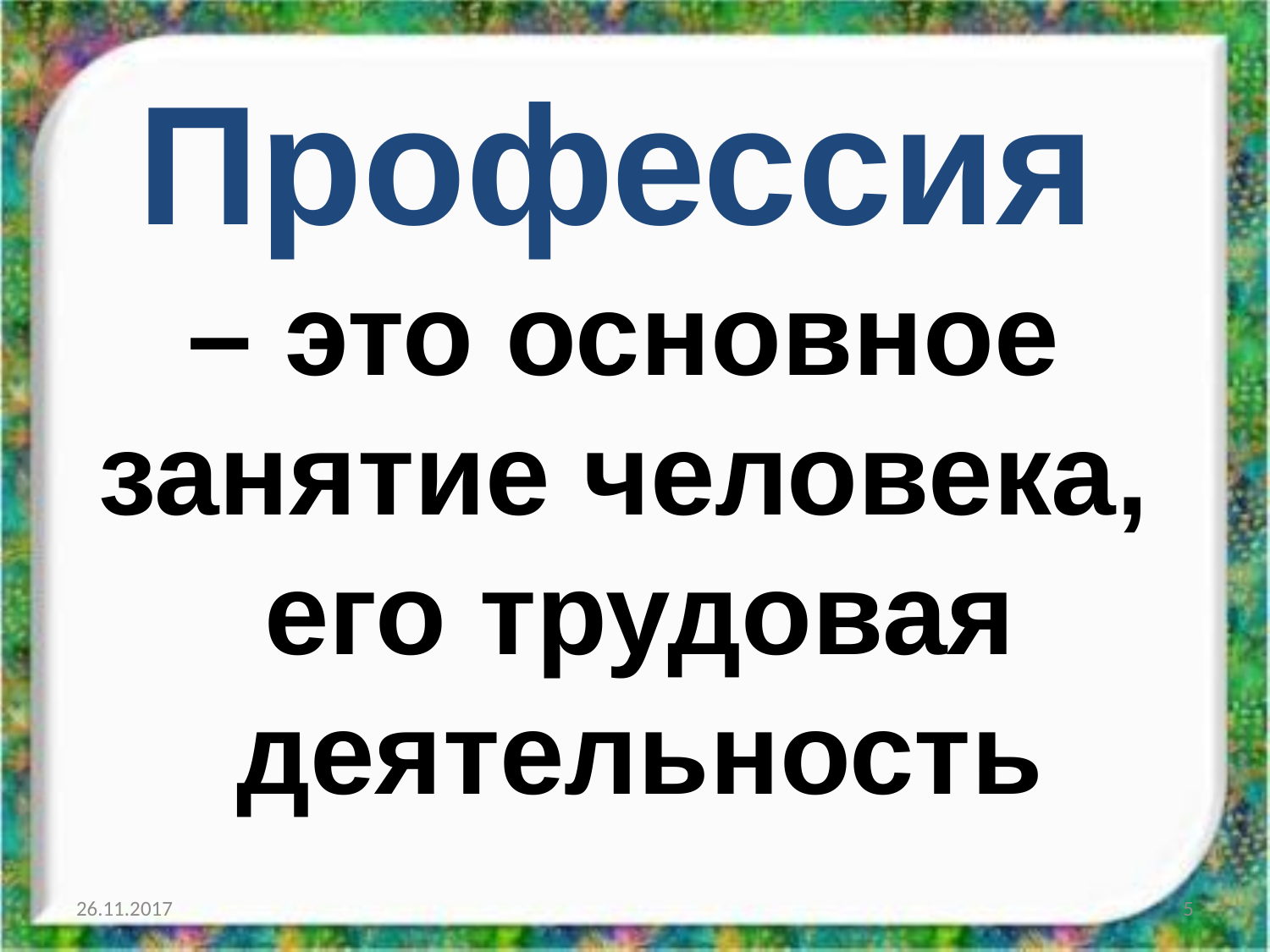

Профессия
– это основное  занятие человека,
его трудовая деятельность

26.11.2017
5